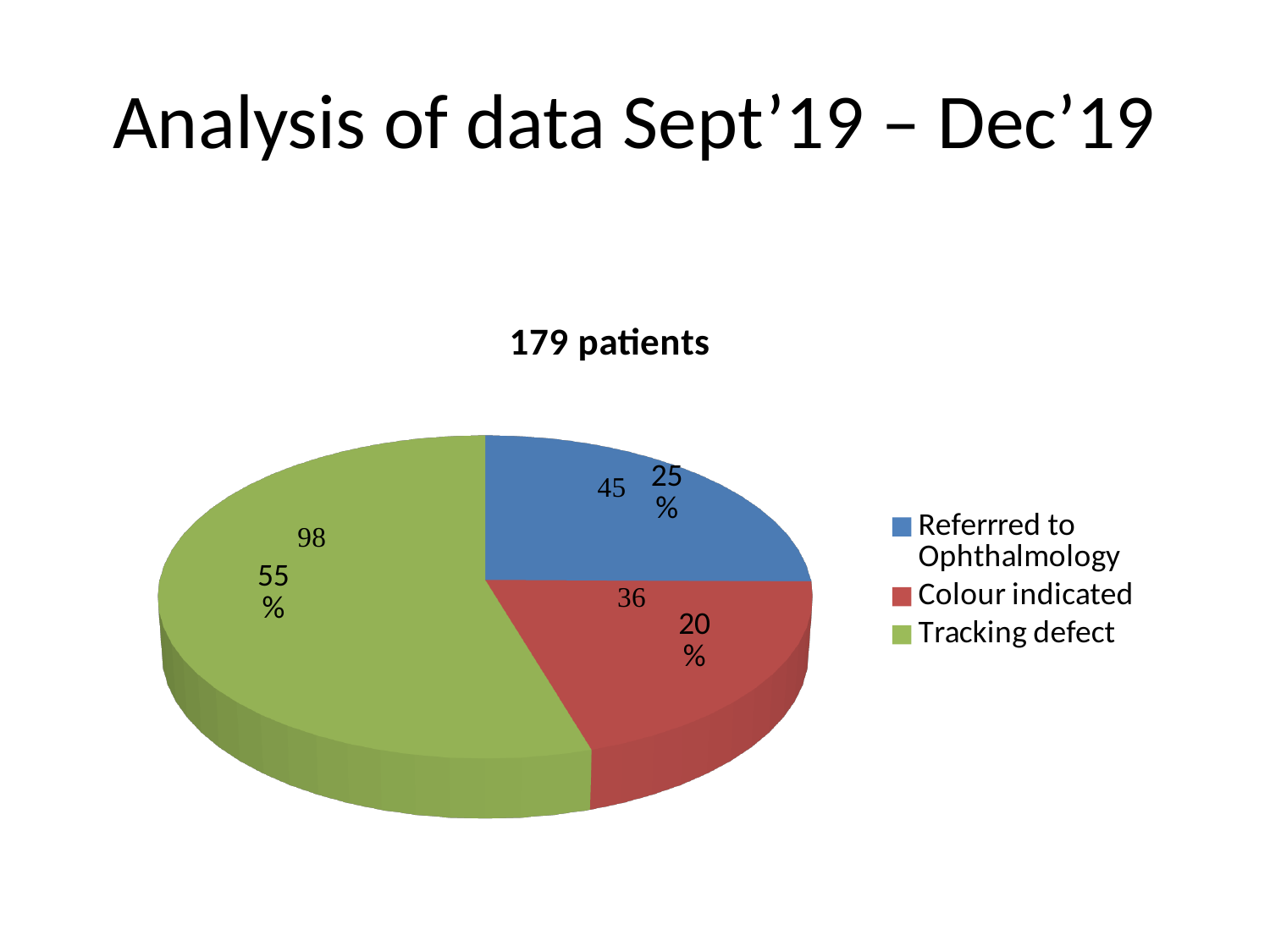

# Analysis of data Sept’19 – Dec’19

[unsupported chart]